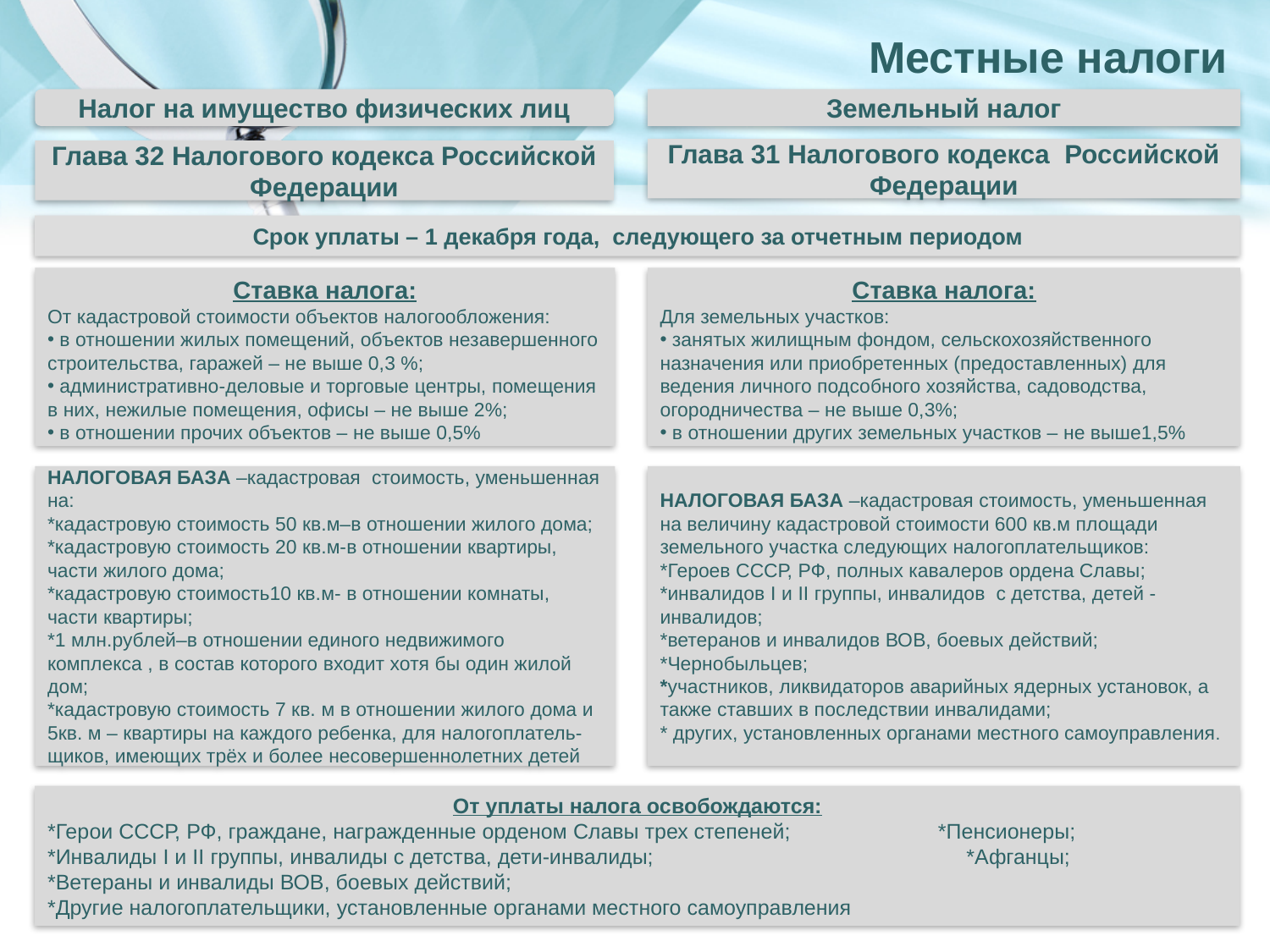

Местные налоги
Налог на имущество физических лиц
Земельный налог
Глава 31 Налогового кодекса  Российской Федерации
Глава 32 Налогового кодекса Российской Федерации
Срок уплаты – 1 декабря года,  следующего за отчетным периодом

Ставка налога:
От кадастровой стоимости объектов налогообложения:
 в отношении жилых помещений, объектов незавершенного строительства, гаражей – не выше 0,3 %;
 административно-деловые и торговые центры, помещения в них, нежилые помещения, офисы – не выше 2%;
 в отношении прочих объектов – не выше 0,5%

Ставка налога:
Для земельных участков:
 занятых жилищным фондом, сельскохозяйственного назначения или приобретенных (предоставленных) для ведения личного подсобного хозяйства, садоводства, огородничества – не выше 0,3%;
 в отношении других земельных участков – не выше1,5%

НАЛОГОВАЯ БАЗА –кадастровая  стоимость, уменьшенная на:
*кадастровую стоимость 50 кв.м–в отношении жилого дома;
*кадастровую стоимость 20 кв.м-в отношении квартиры, части жилого дома;
*кадастровую стоимость10 кв.м- в отношении комнаты, части квартиры;
*1 млн.рублей–в отношении единого недвижимого комплекса , в состав которого входит хотя бы один жилой дом;
*кадастровую стоимость 7 кв. м в отношении жилого дома и 5кв. м – квартиры на каждого ребенка, для налогоплатель-щиков, имеющих трёх и более несовершеннолетних детей
НАЛОГОВАЯ БАЗА –кадастровая стоимость, уменьшенная на величину кадастровой стоимости 600 кв.м площади земельного участка следующих налогоплательщиков:
*Героев СССР, РФ, полных кавалеров ордена Славы;
*инвалидов I и II группы, инвалидов  с детства, детей -инвалидов;
*ветеранов и инвалидов ВОВ, боевых действий;
*Чернобыльцев;
*участников, ликвидаторов аварийных ядерных установок, а также ставших в последствии инвалидами;
* других, установленных органами местного самоуправления.

От уплаты налога освобождаются:
*Герои СССР, РФ, граждане, награжденные орденом Славы трех степеней;                         *Пенсионеры;
*Инвалиды I и II группы, инвалиды с детства, дети-инвалиды;                                                     *Афганцы;
*Ветераны и инвалиды ВОВ, боевых действий;
*Другие налогоплательщики, установленные органами местного самоуправления

18